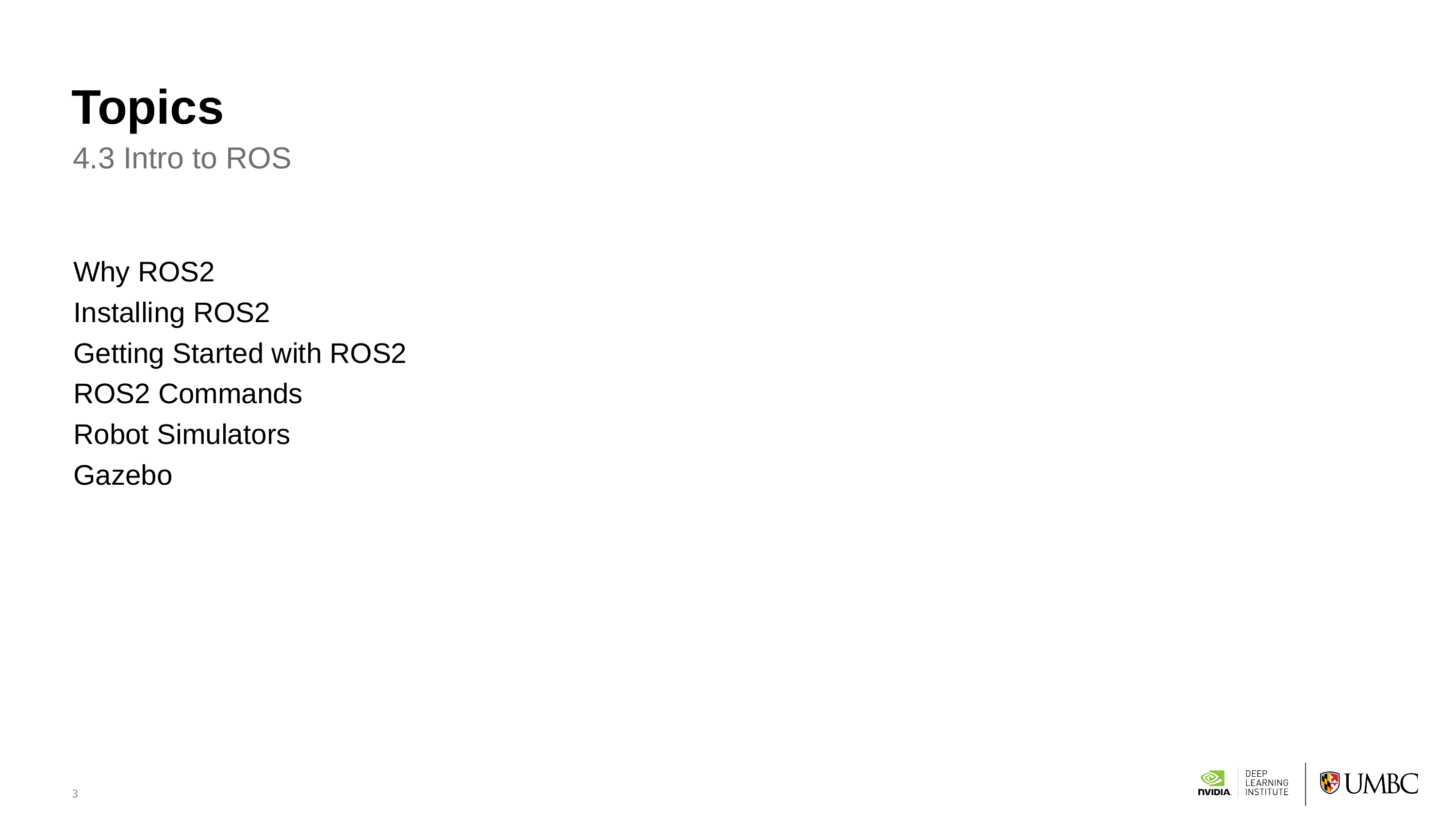

# Topics
4.3 Intro to ROS
Why ROS2
Installing ROS2
Getting Started with ROS2
ROS2 Commands
Robot Simulators
Gazebo